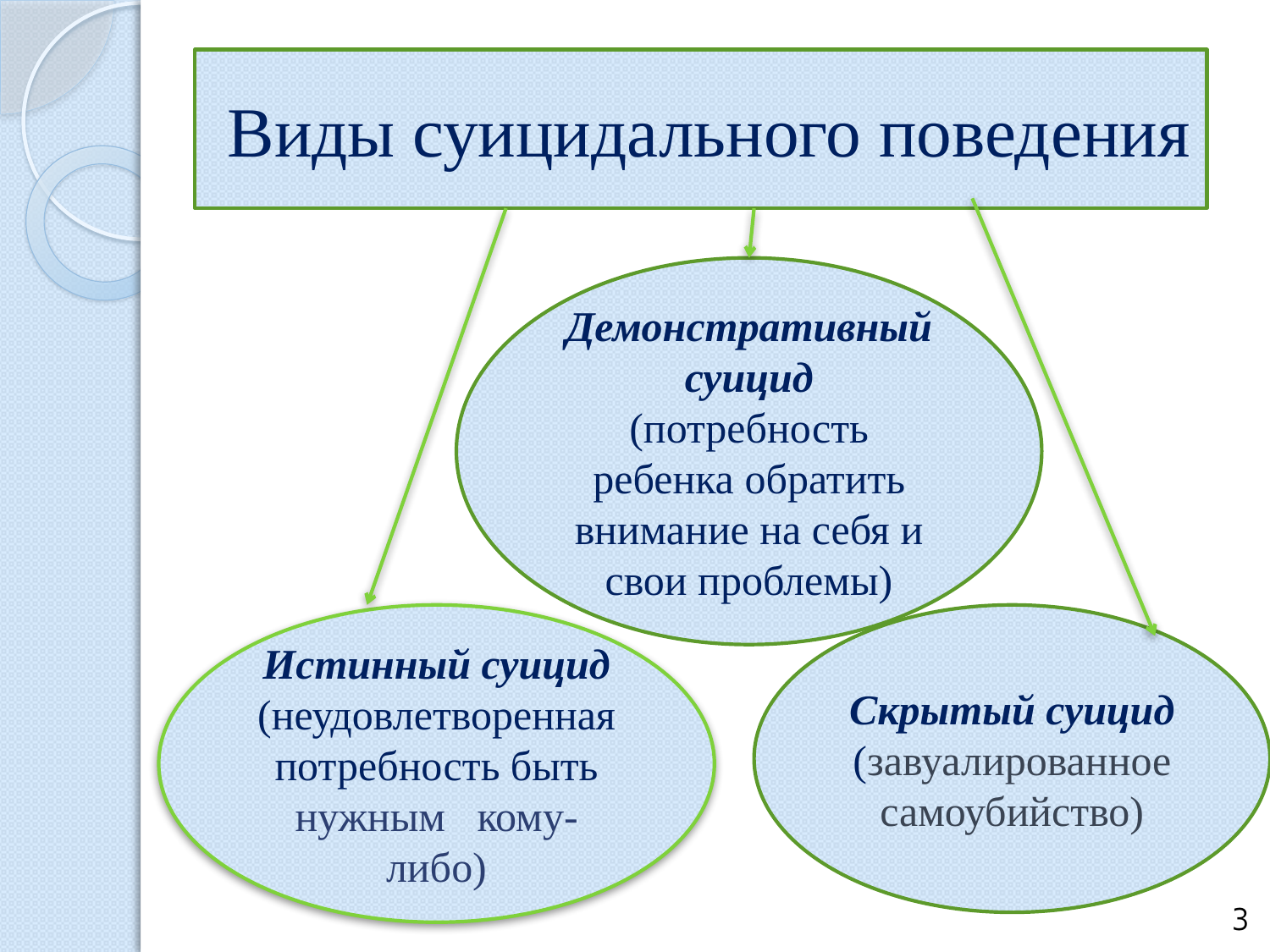

Виды суицидального поведения
#
Демонстративный суицид
(потребность ребенка обратить внимание на себя и свои проблемы)
Истинный суицид
(неудовлетворенная потребность быть нужным   кому-либо)
Скрытый суицид
(завуалированное самоубийство)
3